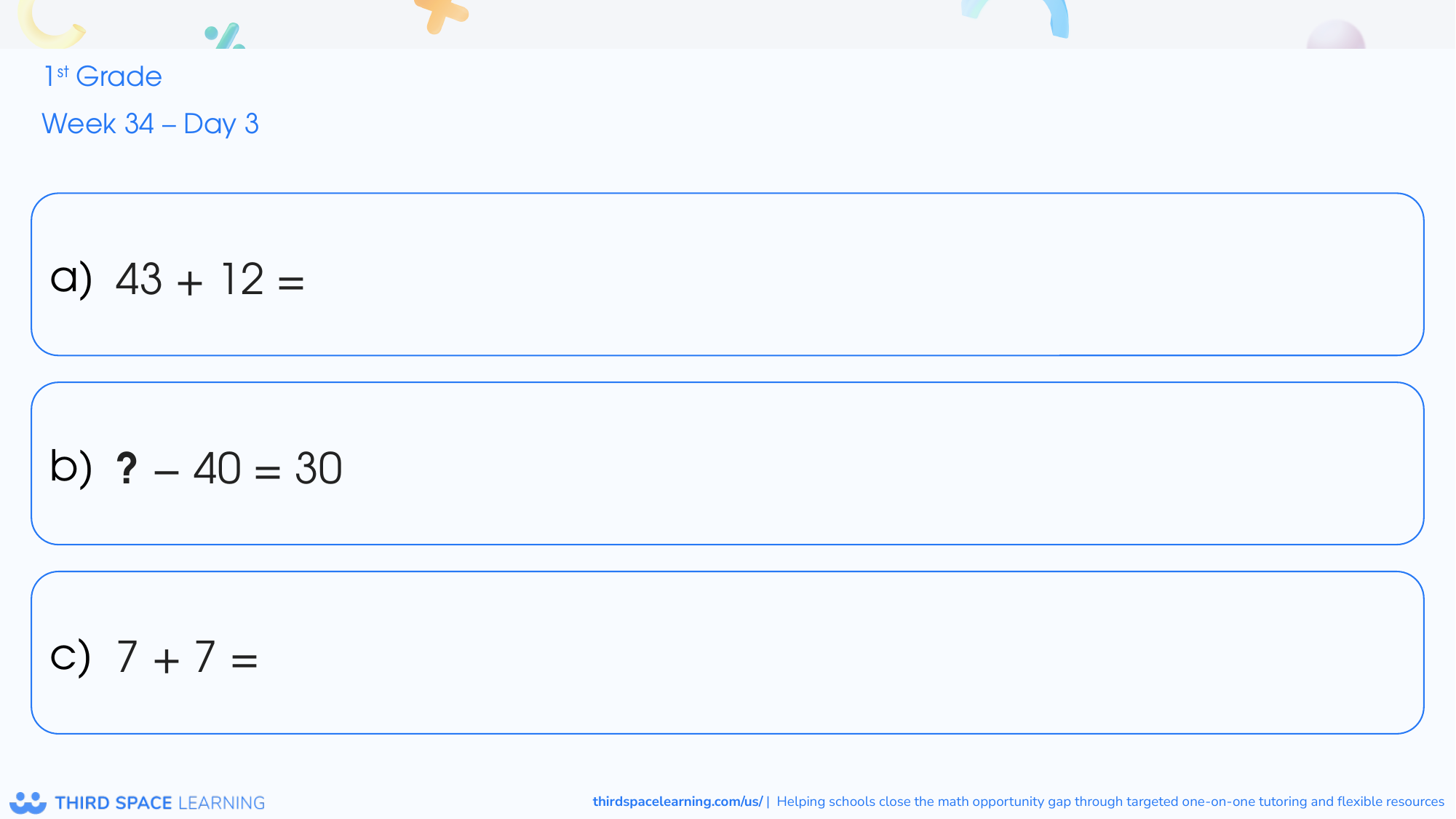

1st Grade
Week 34 – Day 3
43 + 12 =
? − 40 = 30
7 + 7 =